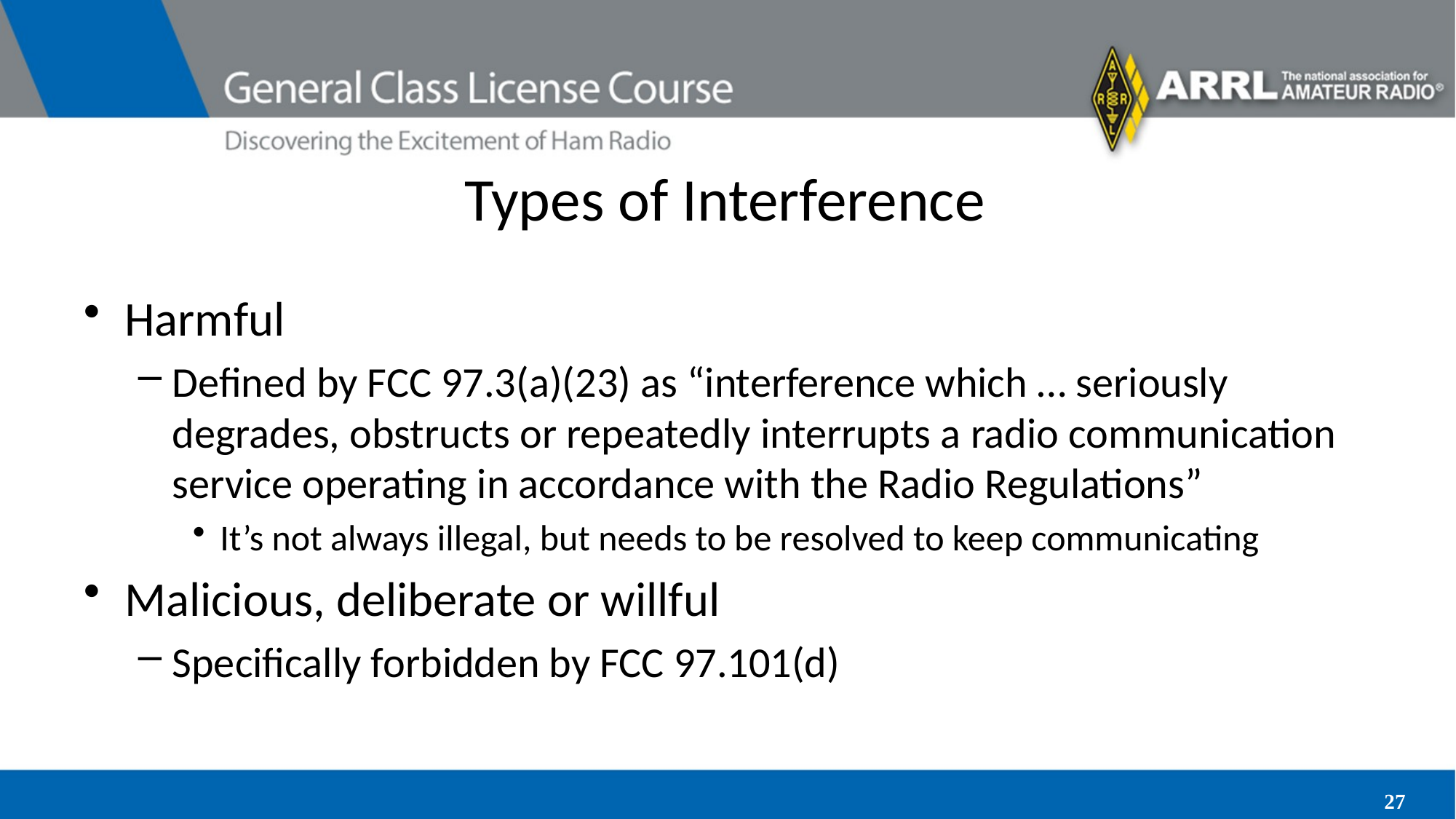

# Types of Interference
Harmful
Defined by FCC 97.3(a)(23) as “interference which … seriously degrades, obstructs or repeatedly interrupts a radio communication service operating in accordance with the Radio Regulations”
It’s not always illegal, but needs to be resolved to keep communicating
Malicious, deliberate or willful
Specifically forbidden by FCC 97.101(d)